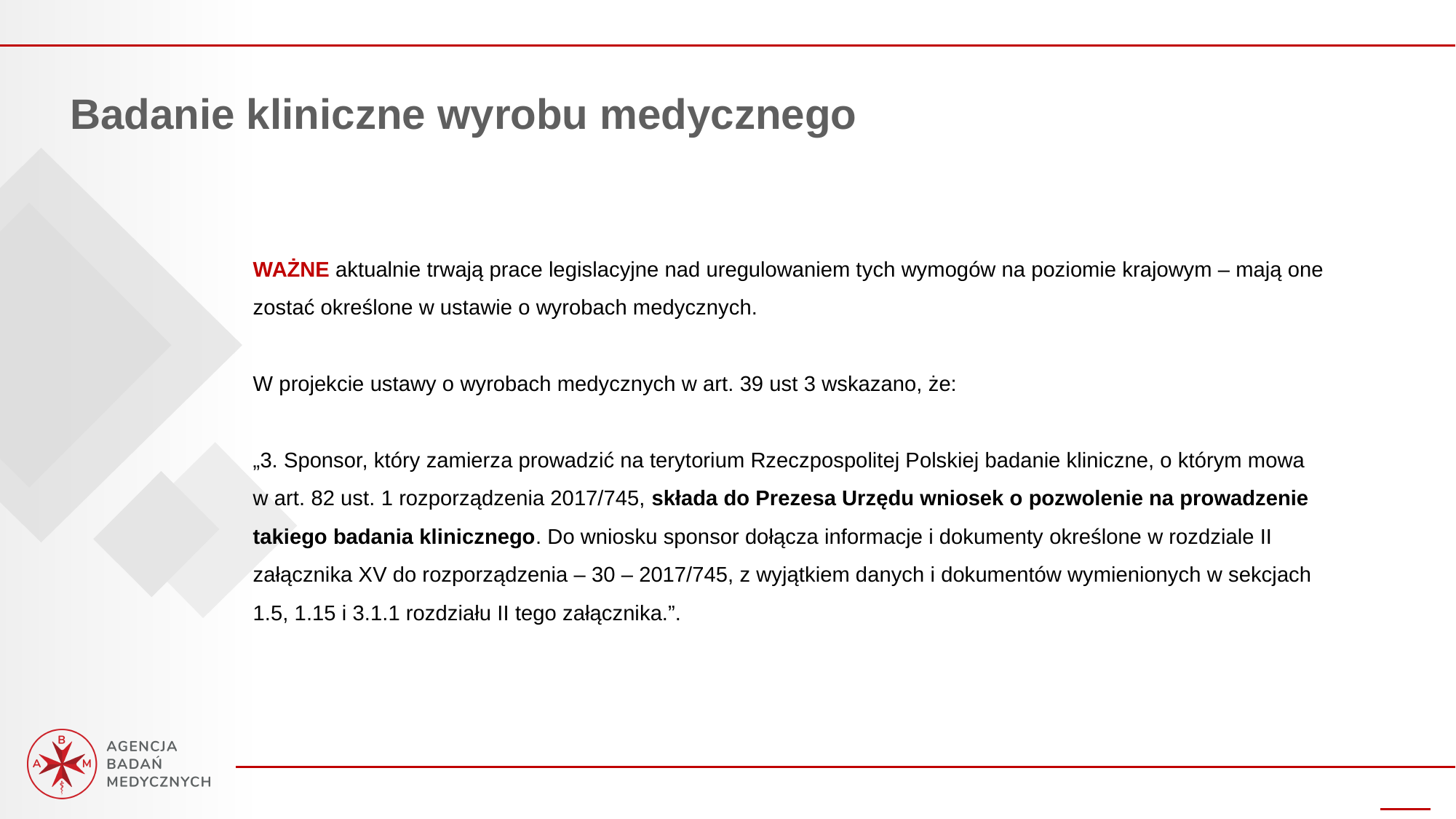

Badanie kliniczne wyrobu medycznego

WAŻNE aktualnie trwają prace legislacyjne nad uregulowaniem tych wymogów na poziomie krajowym – mają one zostać określone w ustawie o wyrobach medycznych.

W projekcie ustawy o wyrobach medycznych w art. 39 ust 3 wskazano, że:

„3. Sponsor, który zamierza prowadzić na terytorium Rzeczpospolitej Polskiej badanie kliniczne, o którym mowa w art. 82 ust. 1 rozporządzenia 2017/745, składa do Prezesa Urzędu wniosek o pozwolenie na prowadzenie takiego badania klinicznego. Do wniosku sponsor dołącza informacje i dokumenty określone w rozdziale II załącznika XV do rozporządzenia – 30 – 2017/745, z wyjątkiem danych i dokumentów wymienionych w sekcjach 1.5, 1.15 i 3.1.1 rozdziału II tego załącznika.”.